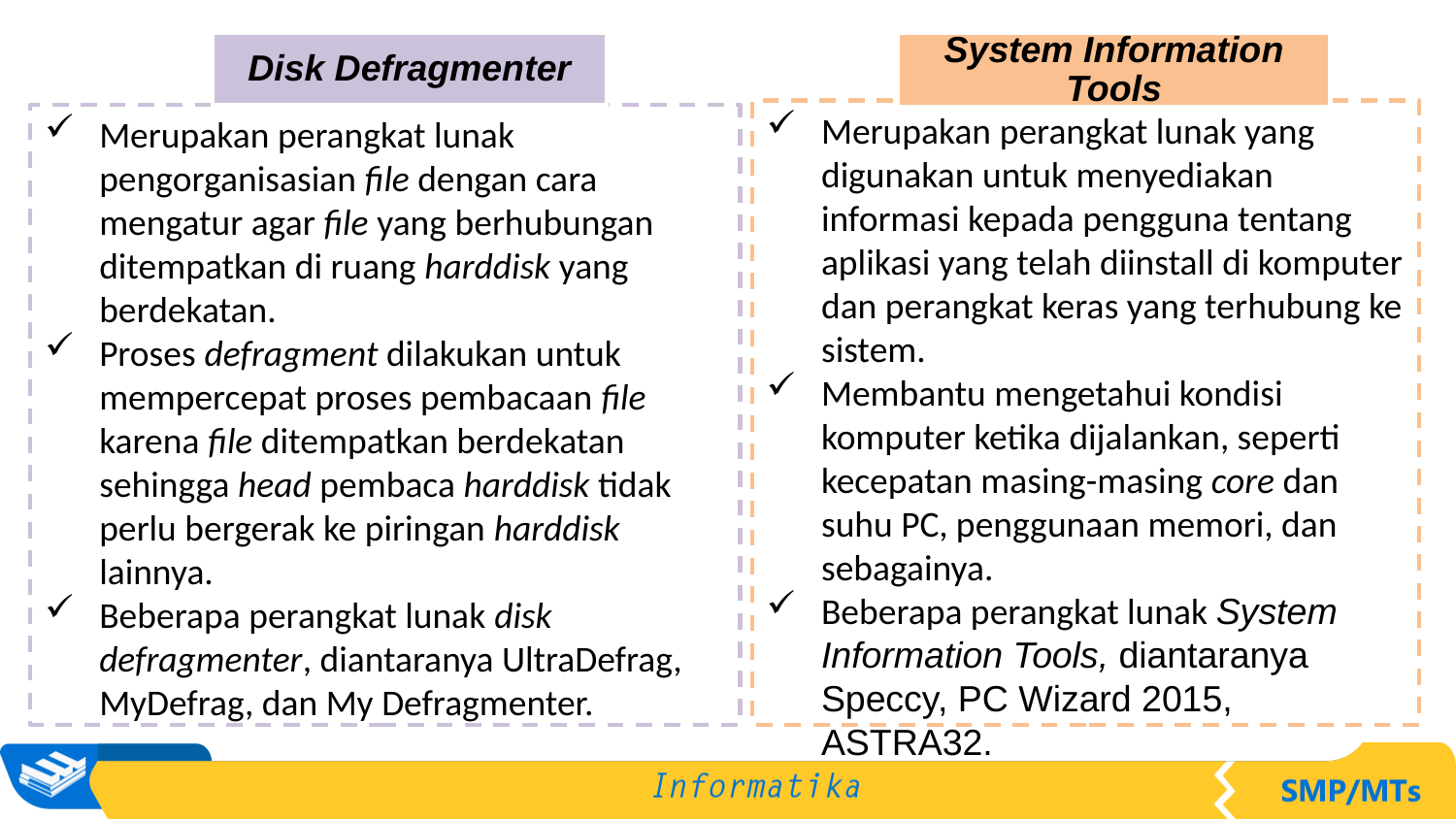

System Information Tools
Merupakan perangkat lunak yang digunakan untuk menyediakan informasi kepada pengguna tentang aplikasi yang telah diinstall di komputer dan perangkat keras yang terhubung ke sistem.
Membantu mengetahui kondisi komputer ketika dijalankan, seperti kecepatan masing-masing core dan suhu PC, penggunaan memori, dan sebagainya.
Beberapa perangkat lunak System Information Tools, diantaranya Speccy, PC Wizard 2015, ASTRA32.

Disk Defragmenter
Merupakan perangkat lunak pengorganisasian file dengan cara mengatur agar file yang berhubungan ditempatkan di ruang harddisk yang berdekatan.
Proses defragment dilakukan untuk mempercepat proses pembacaan file karena file ditempatkan berdekatan sehingga head pembaca harddisk tidak perlu bergerak ke piringan harddisk lainnya.
Beberapa perangkat lunak disk defragmenter, diantaranya UltraDefrag, MyDefrag, dan My Defragmenter.